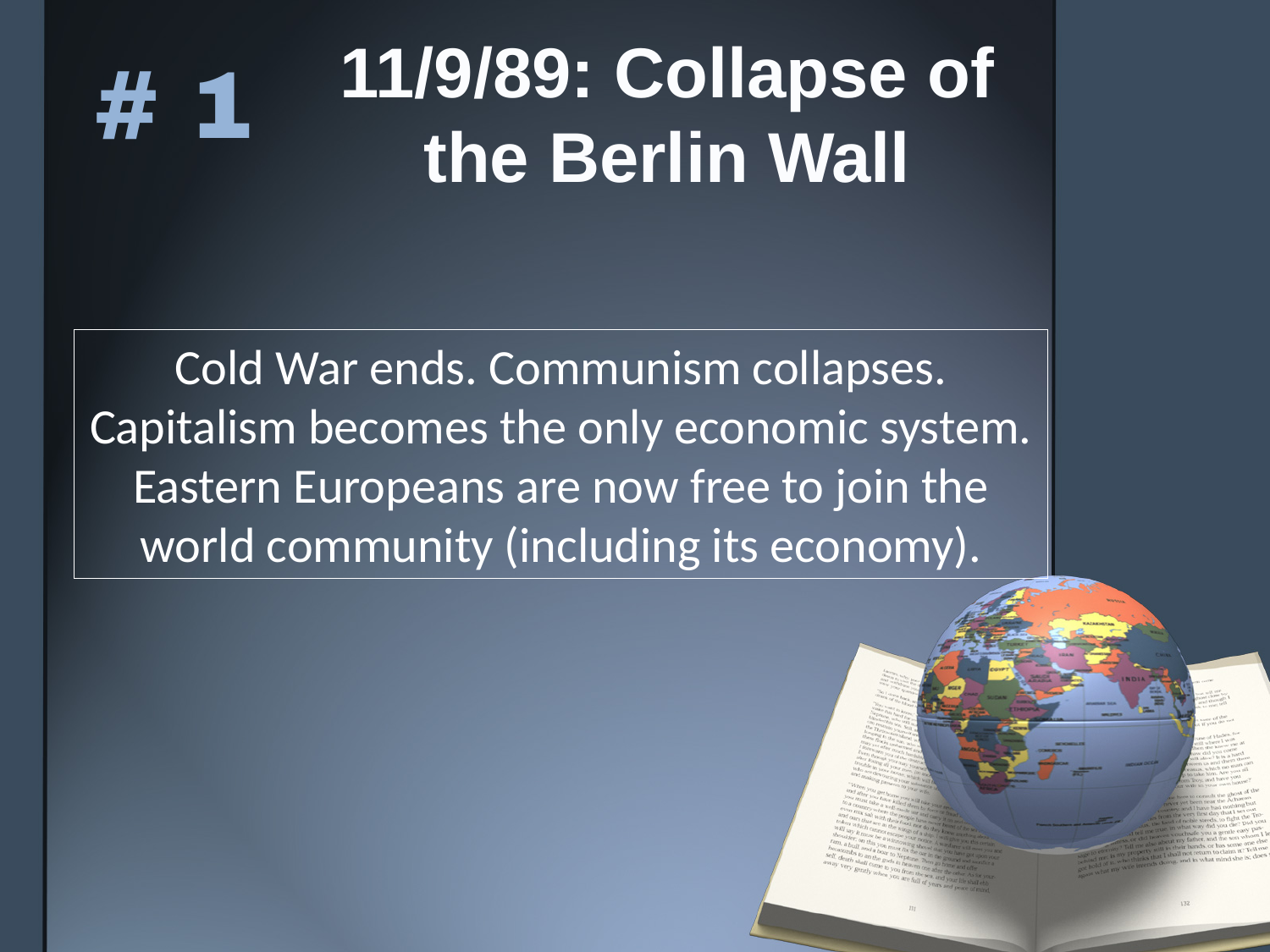

# # 1
11/9/89: Collapse of the Berlin Wall
Cold War ends. Communism collapses.
Capitalism becomes the only economic system.
Eastern Europeans are now free to join the world community (including its economy).